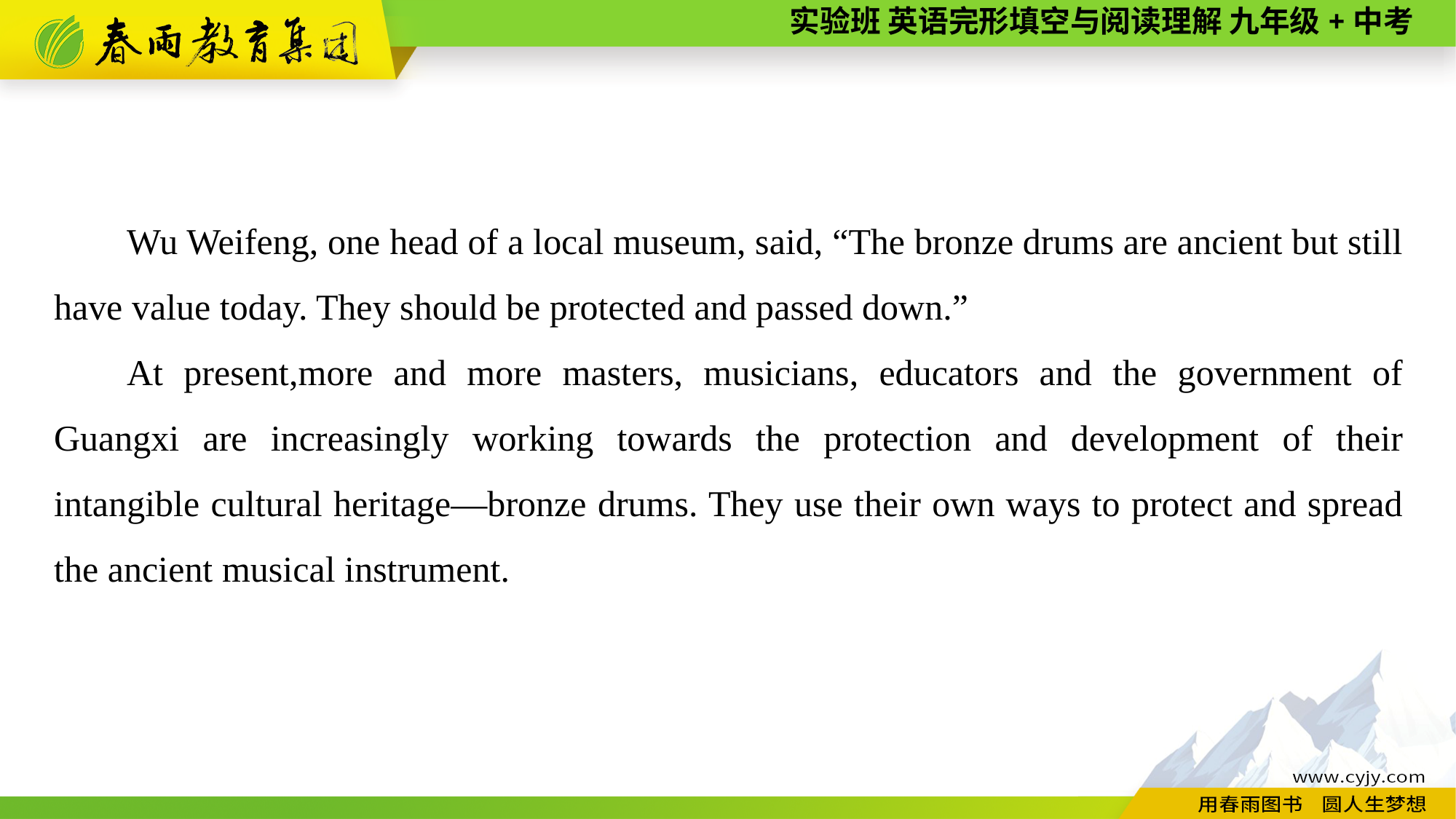

Wu Weifeng, one head of a local museum, said, “The bronze drums are ancient but still have value today. They should be protected and passed down.”
At present,more and more masters, musicians, educators and the government of Guangxi are increasingly working towards the protection and development of their intangible cultural heritage—bronze drums. They use their own ways to protect and spread the ancient musical instrument.